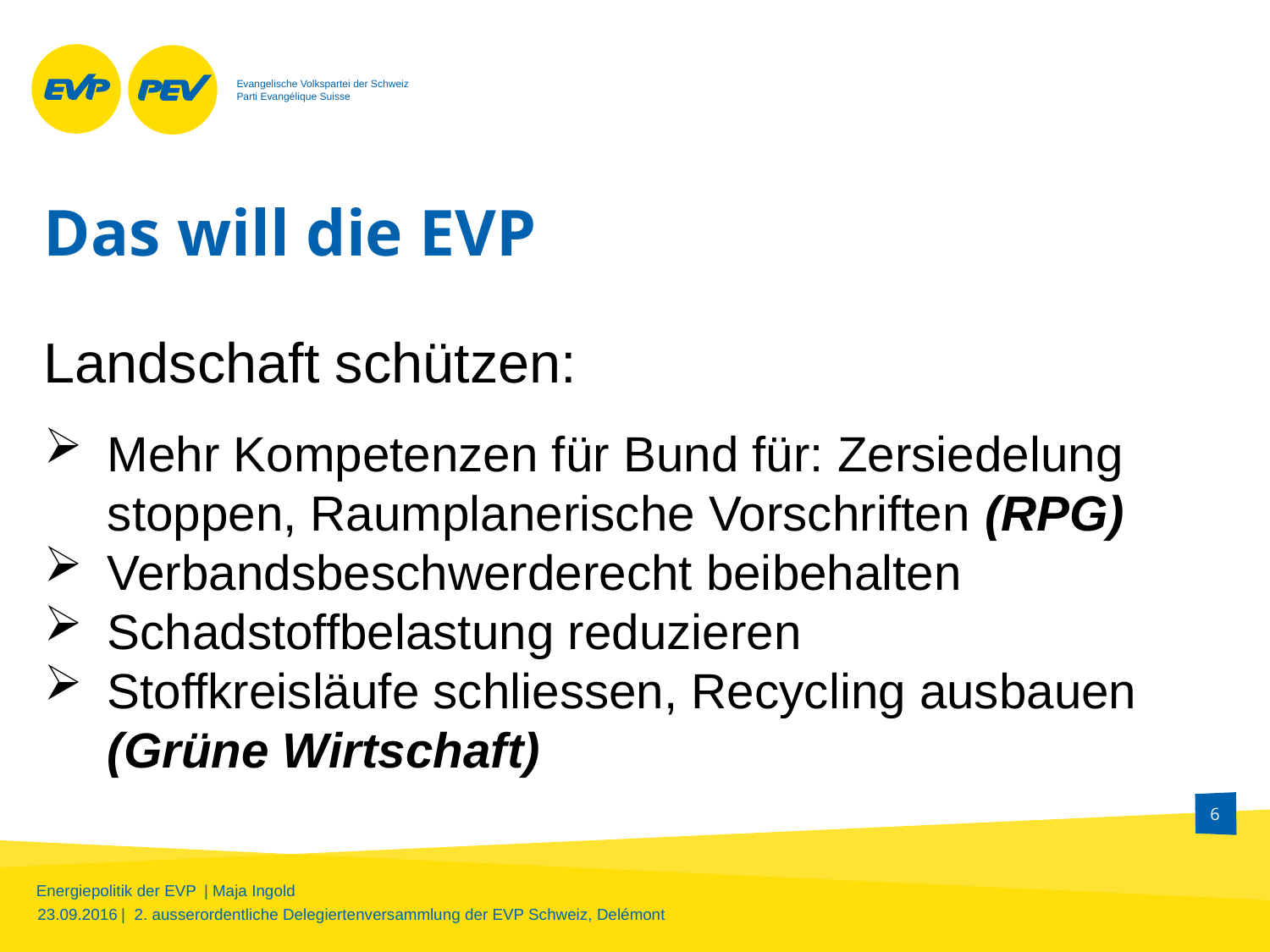

# Das will die EVP
Landschaft schützen:
Mehr Kompetenzen für Bund für: Zersiedelung stoppen, Raumplanerische Vorschriften (RPG)
Verbandsbeschwerderecht beibehalten
Schadstoffbelastung reduzieren
Stoffkreisläufe schliessen, Recycling ausbauen (Grüne Wirtschaft)

6
23.09.2016